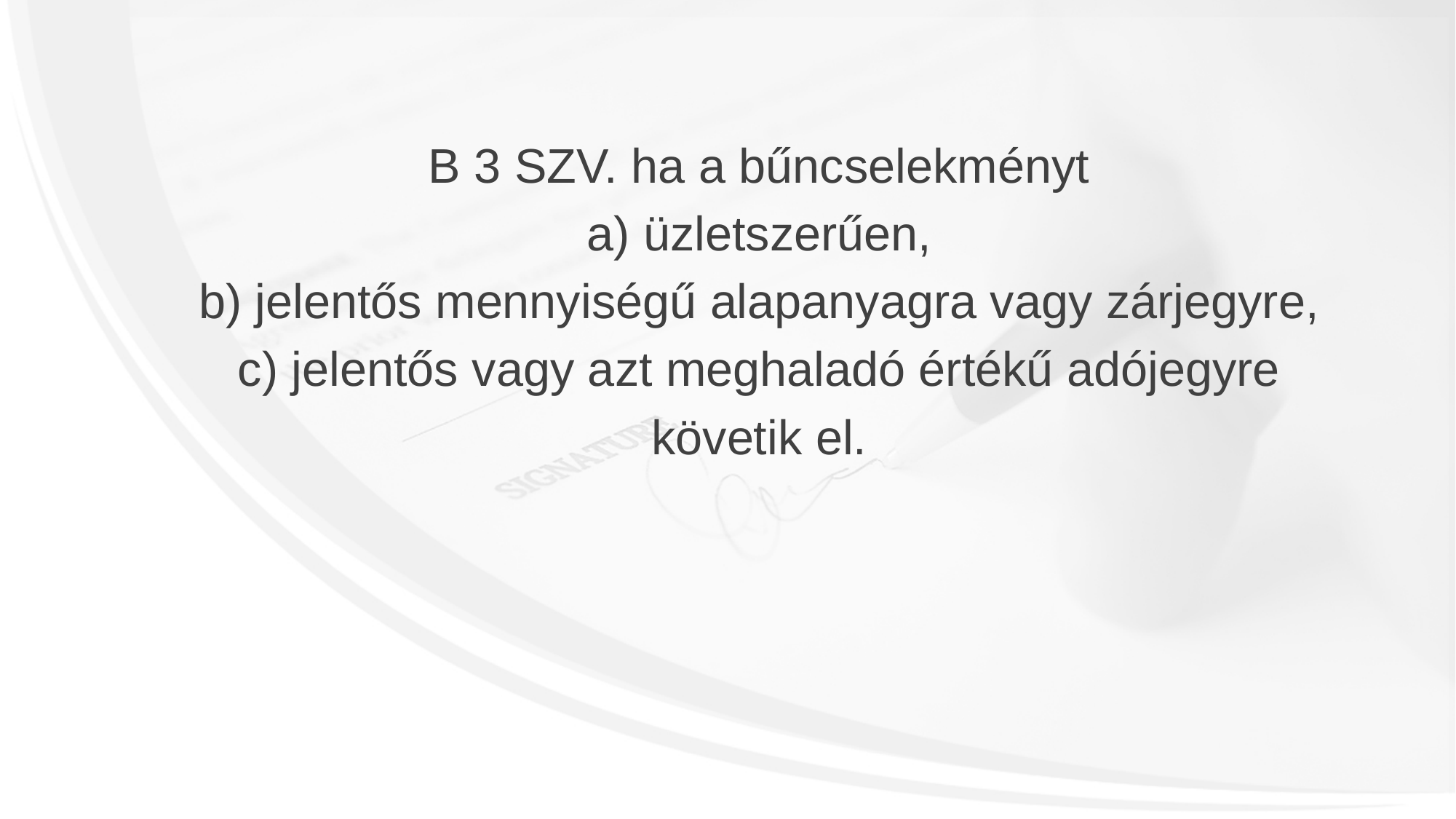

B 3 SZV. ha a bűncselekményt
a) üzletszerűen,
b) jelentős mennyiségű alapanyagra vagy zárjegyre,
c) jelentős vagy azt meghaladó értékű adójegyre
követik el.